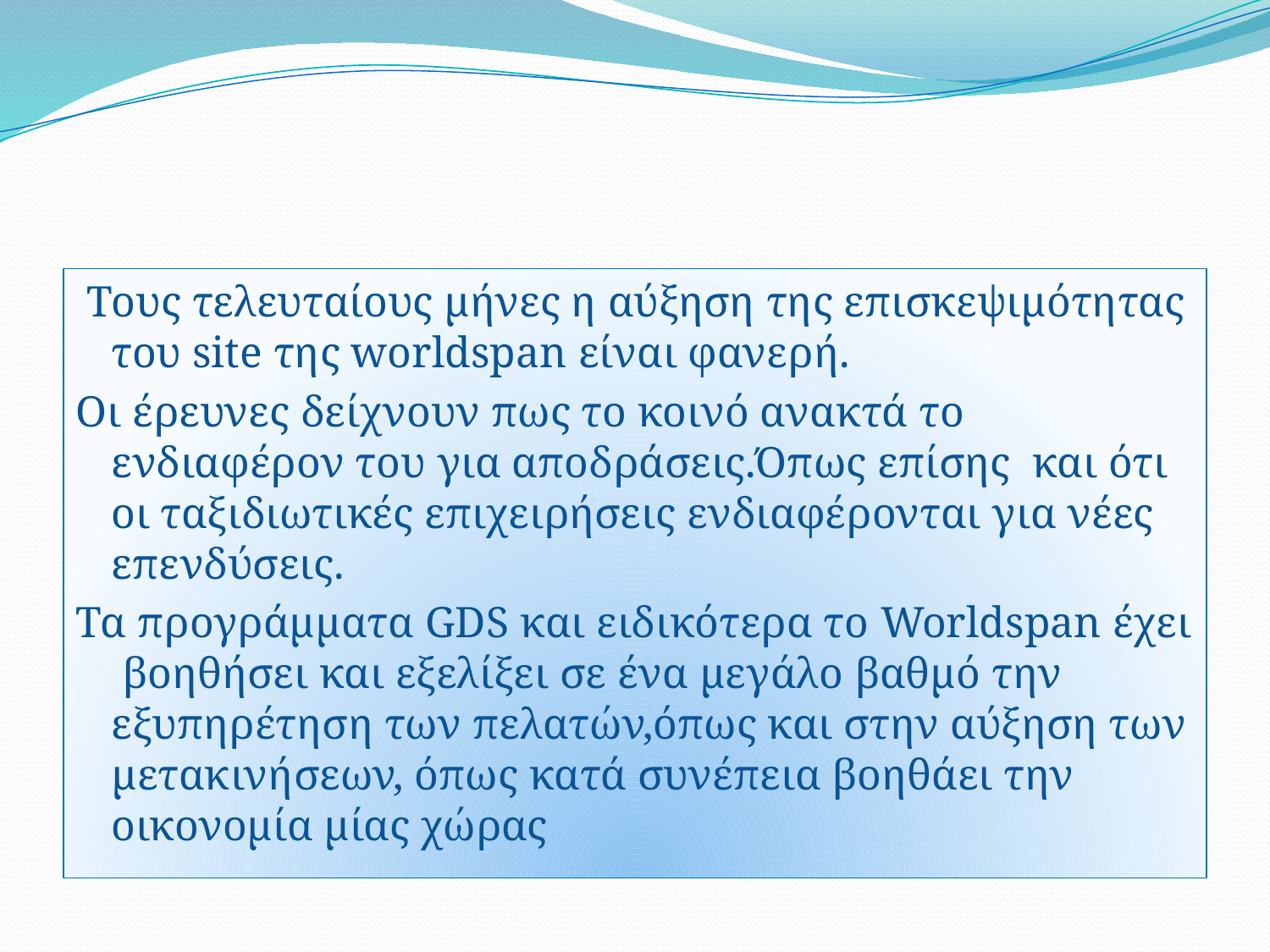

#
 Τους τελευταίους μήνες η αύξηση της επισκεψιμότητας του site της worldspan είναι φανερή.
Οι έρευνες δείχνουν πως το κοινό ανακτά το ενδιαφέρον του για αποδράσεις.Όπως επίσης  και ότι οι ταξιδιωτικές επιχειρήσεις ενδιαφέρονται για νέες επενδύσεις.
Τα προγράμματα GDS και ειδικότερα το Worldspan έχει  βοηθήσει και εξελίξει σε ένα μεγάλο βαθμό την εξυπηρέτηση των πελατών,όπως και στην αύξηση των μετακινήσεων, όπως κατά συνέπεια βοηθάει την οικονομία μίας χώρας